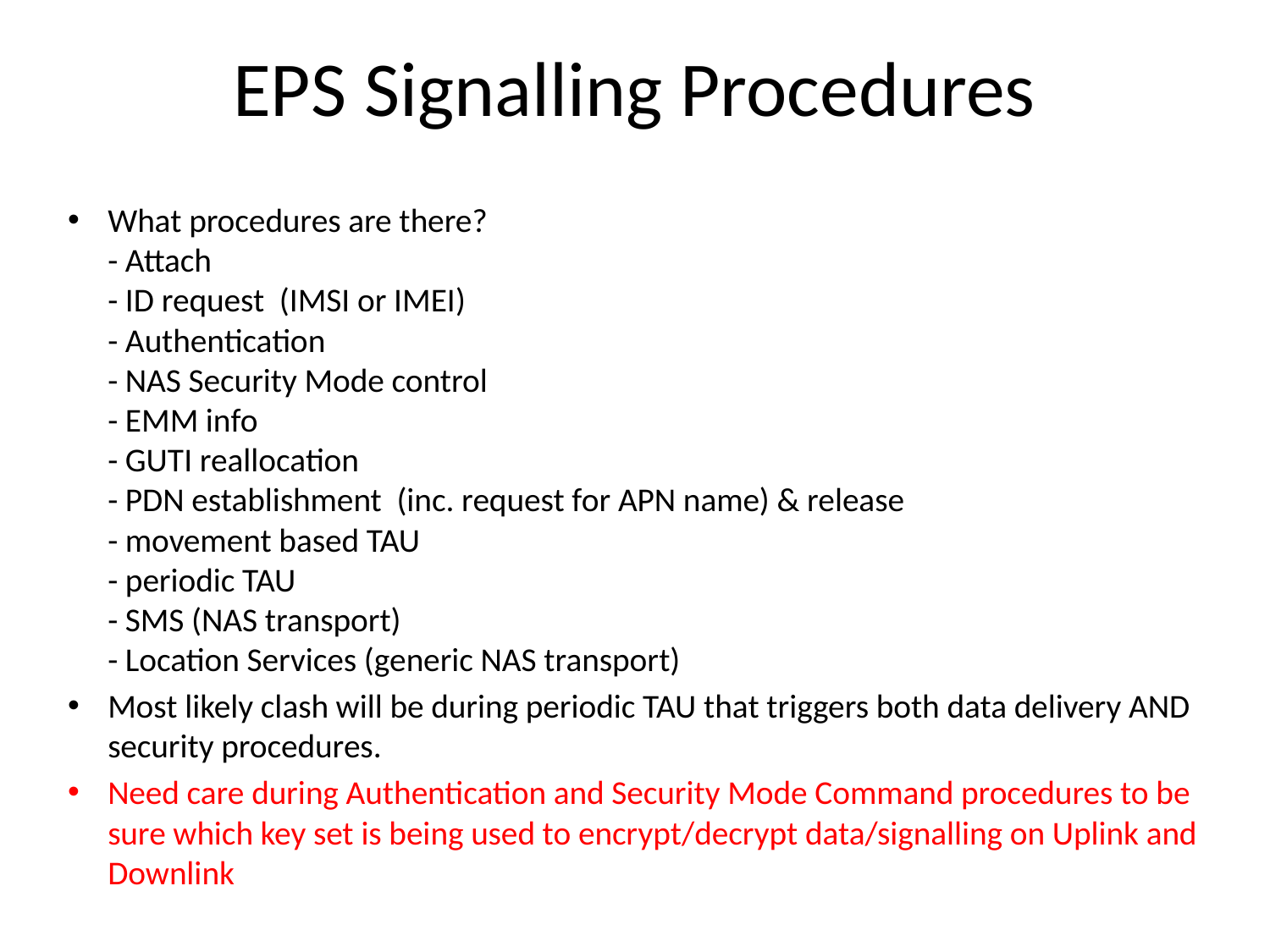

# EPS Signalling Procedures

What procedures are there?
- Attach
- ID request  (IMSI or IMEI)
- Authentication
- NAS Security Mode control
- EMM info
- GUTI reallocation
- PDN establishment  (inc. request for APN name) & release
- movement based TAU
- periodic TAU
- SMS (NAS transport)
- Location Services (generic NAS transport)
Most likely clash will be during periodic TAU that triggers both data delivery AND security procedures.
Need care during Authentication and Security Mode Command procedures to be sure which key set is being used to encrypt/decrypt data/signalling on Uplink and Downlink